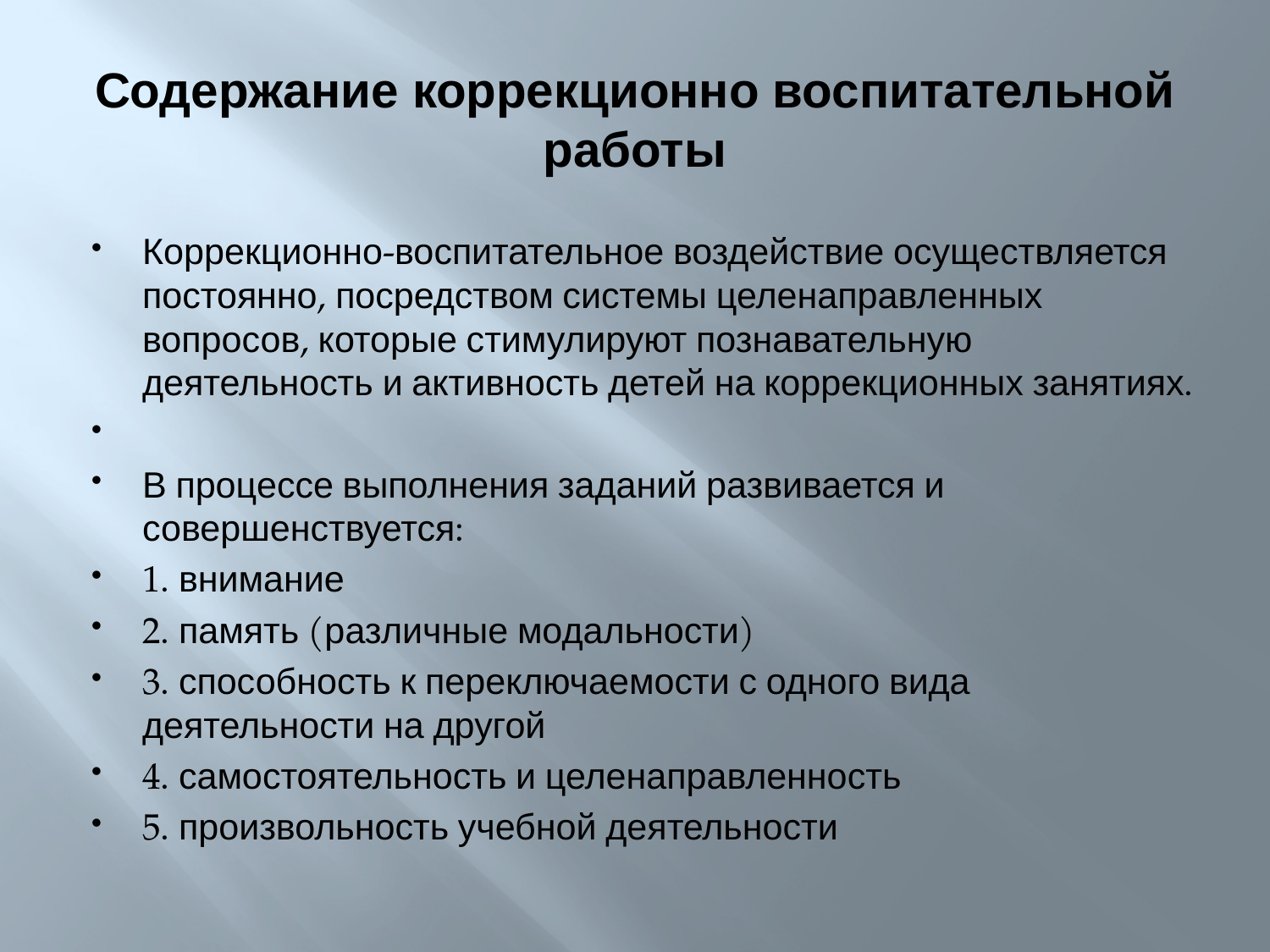

# Содержание коррекционно воспитательной работы
Коррекционно-воспитательное воздействие осуществляется постоянно, посредством системы целенаправленных вопросов, которые стимулируют познавательную деятельность и активность детей на коррекционных занятиях.

В процессе выполнения заданий развивается и совершенствуется:
1. внимание
2. память (различные модальности)
3. способность к переключаемости с одного вида деятельности на другой
4. самостоятельность и целенаправленность
5. произвольность учебной деятельности